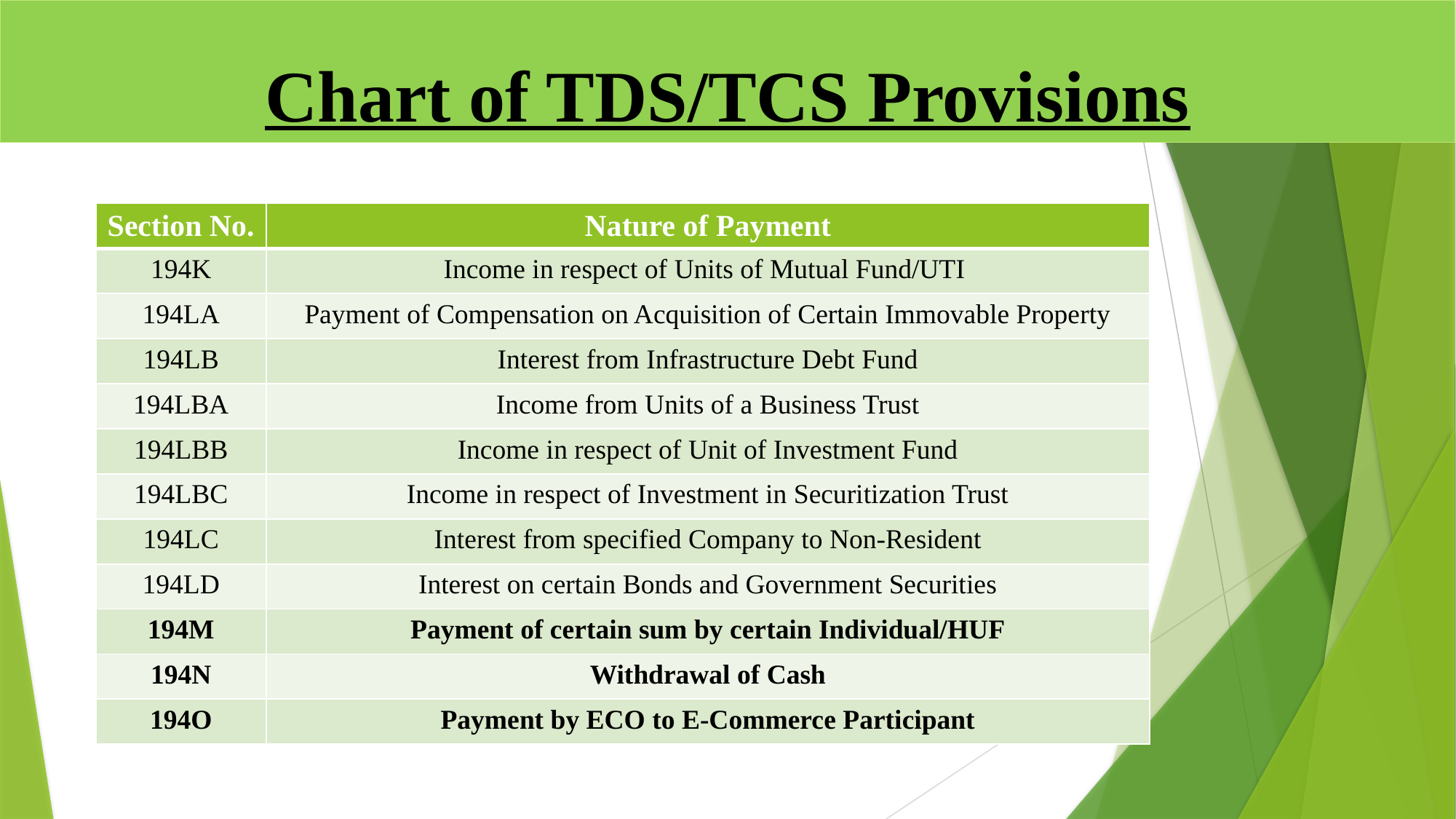

# Chart of TDS/TCS Provisions
| Section No. | Nature of Payment |
| --- | --- |
| 194K | Income in respect of Units of Mutual Fund/UTI |
| 194LA | Payment of Compensation on Acquisition of Certain Immovable Property |
| 194LB | Interest from Infrastructure Debt Fund |
| 194LBA | Income from Units of a Business Trust |
| 194LBB | Income in respect of Unit of Investment Fund |
| 194LBC | Income in respect of Investment in Securitization Trust |
| 194LC | Interest from specified Company to Non-Resident |
| 194LD | Interest on certain Bonds and Government Securities |
| 194M | Payment of certain sum by certain Individual/HUF |
| 194N | Withdrawal of Cash |
| 194O | Payment by ECO to E-Commerce Participant |